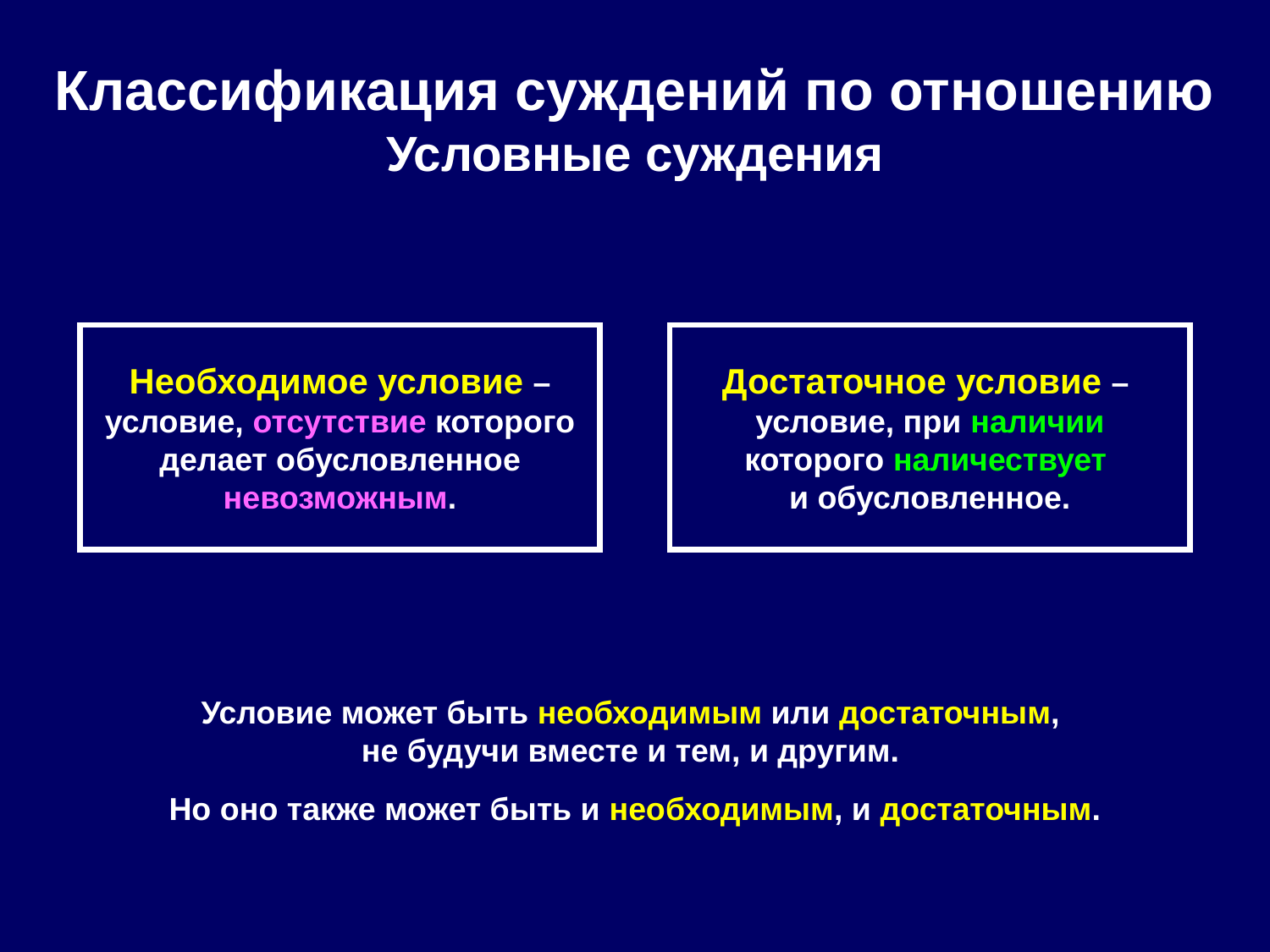

Классификация суждений по отношению
Условные суждения
Необходимое условие –
условие, отсутствие которого делает обусловленное невозможным.
Достаточное условие –
условие, при наличии которого наличествует
и обусловленное.
Условие может быть необходимым или достаточным,
не будучи вместе и тем, и другим.
Но оно также может быть и необходимым, и достаточным.